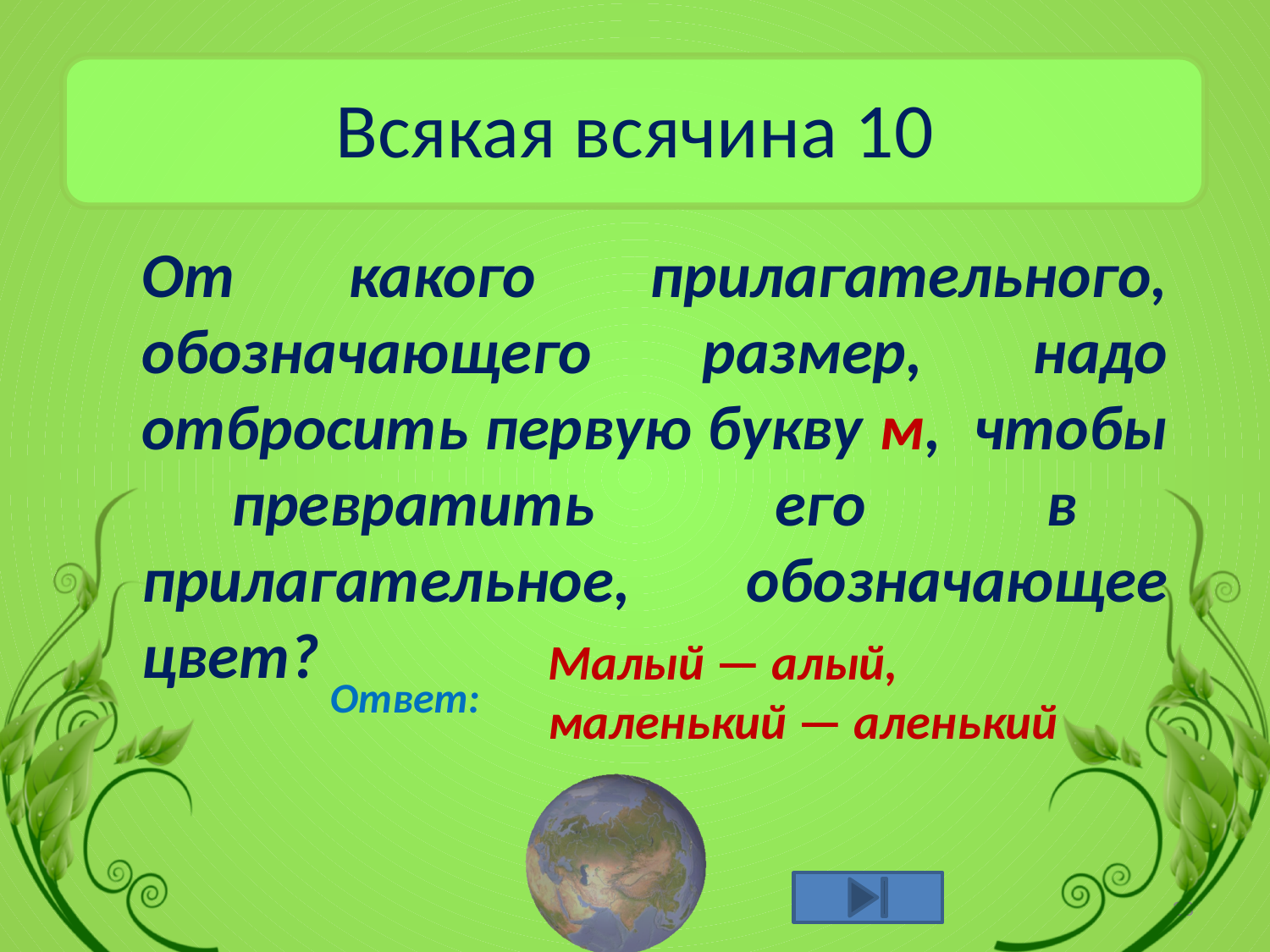

# Всякая всячина 10
От какого прилагательного, обозначаю­щего размер, надо отбросить первую букву м,  чтобы  превратить  его  в  прилагательное, обозначающее цвет?
Малый — алый,        маленький — аленький
Ответ:

23